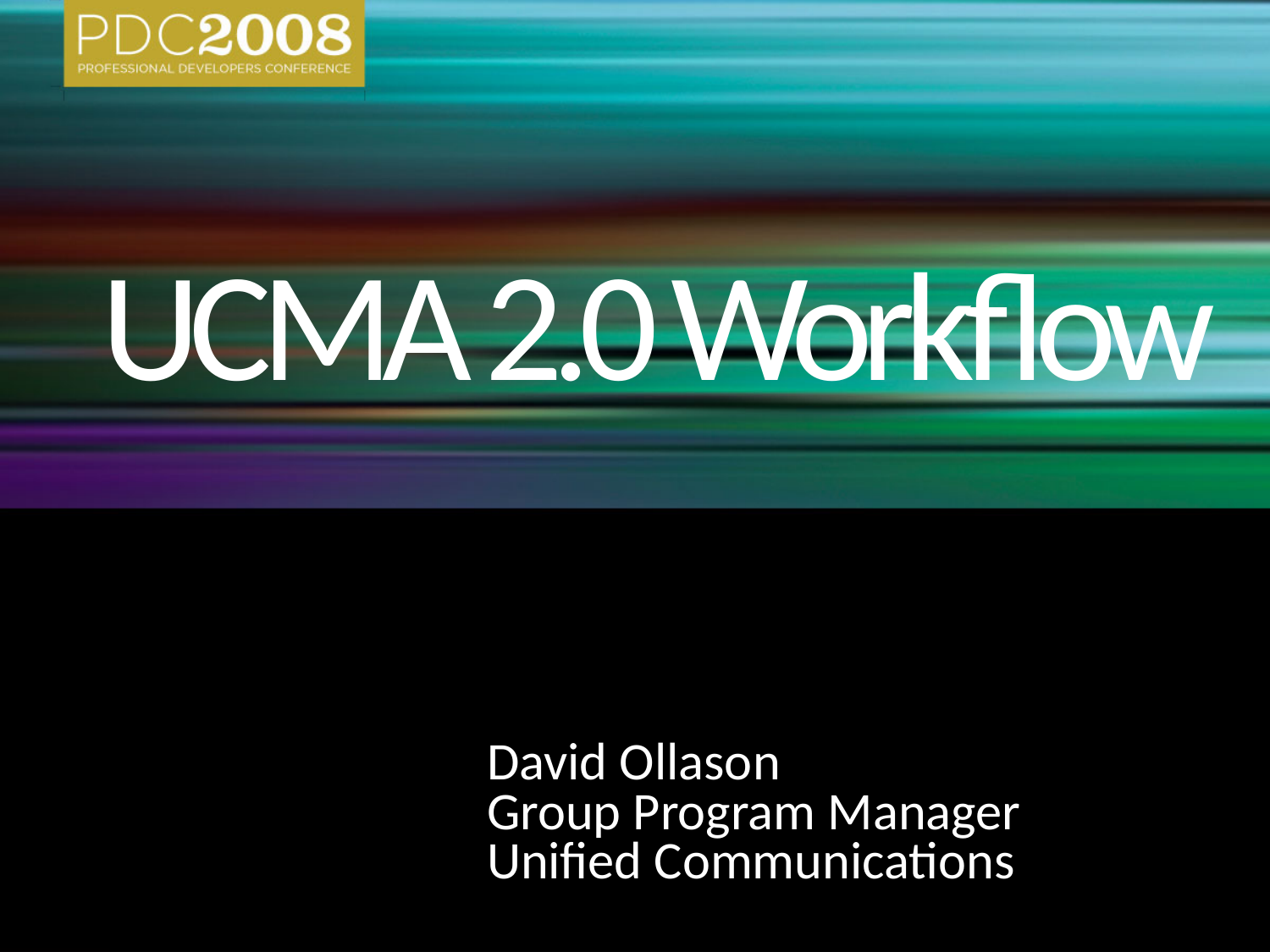

UCMA 2.0 Workflow
David Ollason
Group Program Manager
Unified Communications